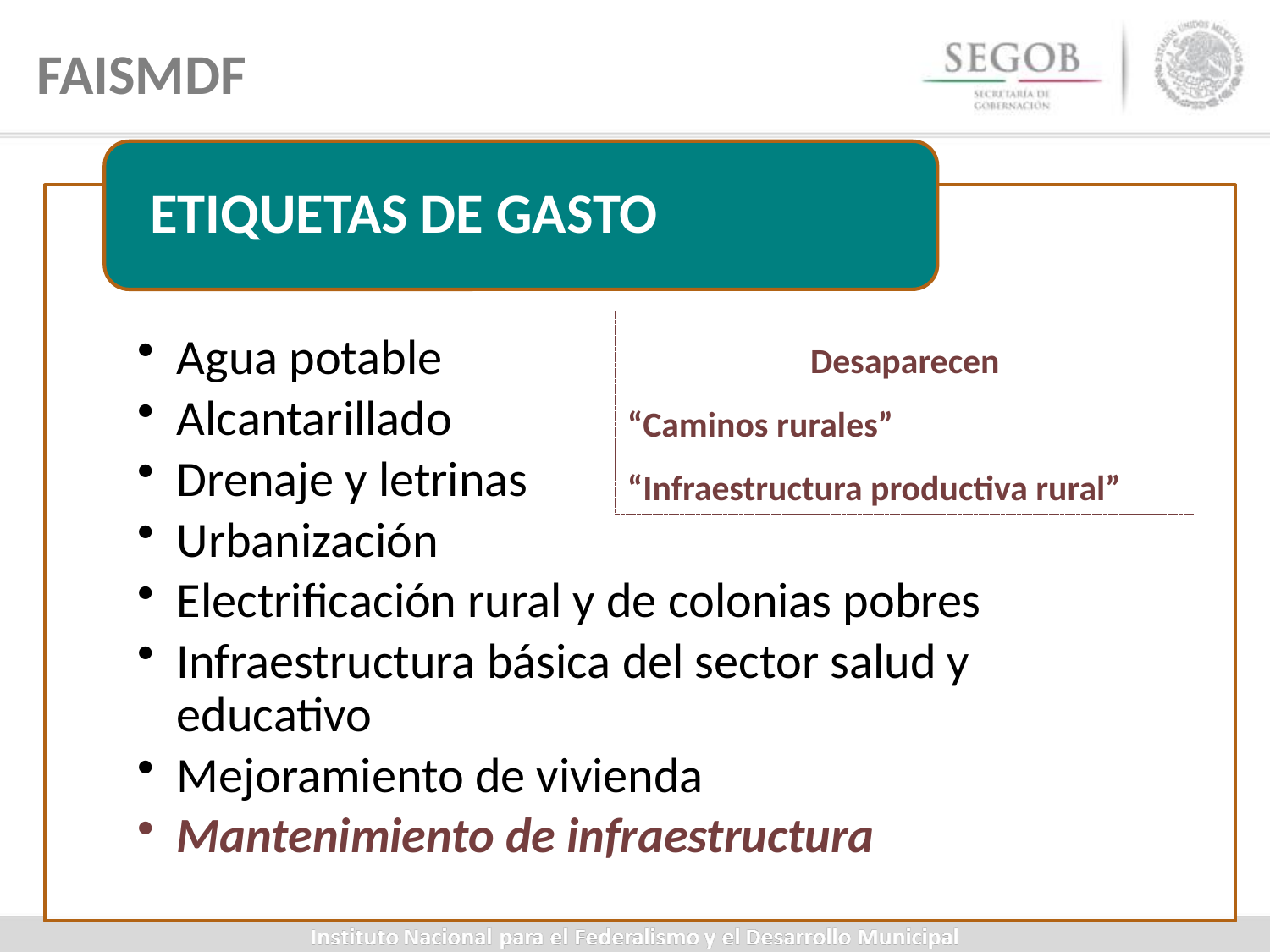

FAISMDF
Agua potable
Alcantarillado
Drenaje y letrinas
Urbanización
Electrificación rural y de colonias pobres
Infraestructura básica del sector salud y educativo
Mejoramiento de vivienda
Mantenimiento de infraestructura
ETIQUETAS DE GASTO
Desaparecen
“Caminos rurales”
“Infraestructura productiva rural”